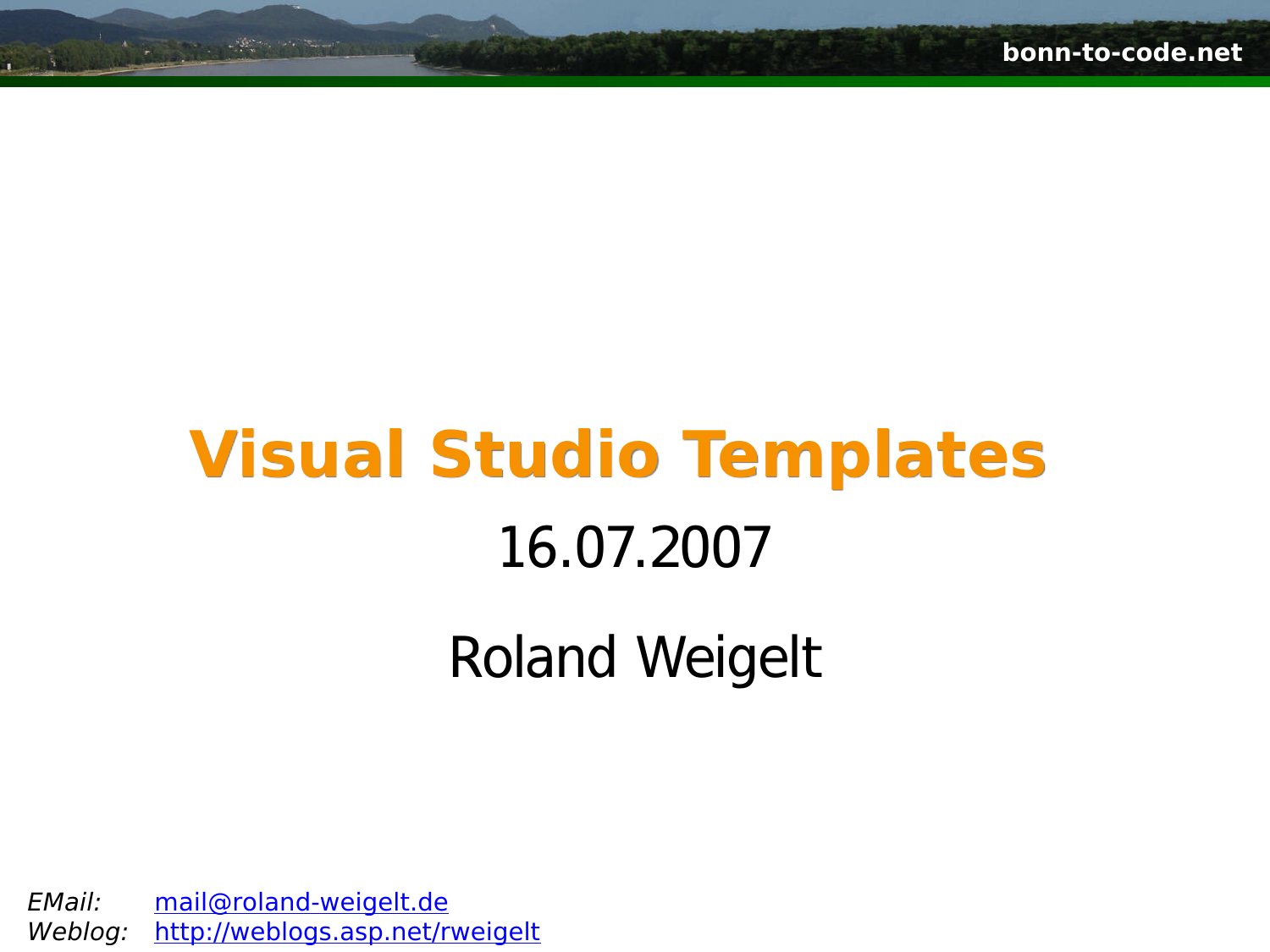

# Visual Studio Templates
16.07.2007
Roland Weigelt
EMail:		mail@roland-weigelt.de
Weblog:	http://weblogs.asp.net/rweigelt